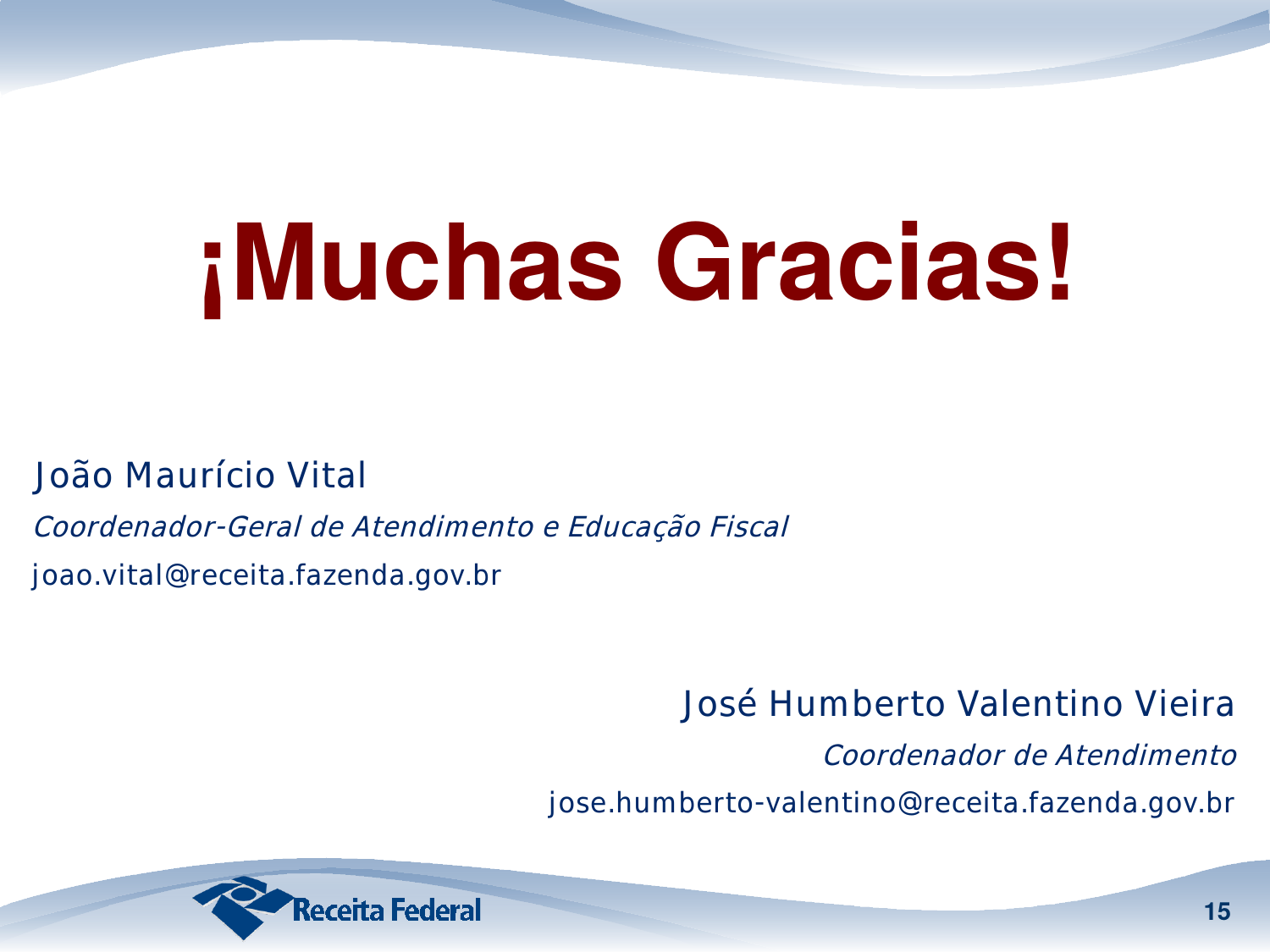

# ¡Muchas Gracias!
João Maurício Vital
Coordenador-Geral de Atendimento e Educação Fiscal
joao.vital@receita.fazenda.gov.br
José Humberto Valentino Vieira
Coordenador de Atendimento
jose.humberto-valentino@receita.fazenda.gov.br
15